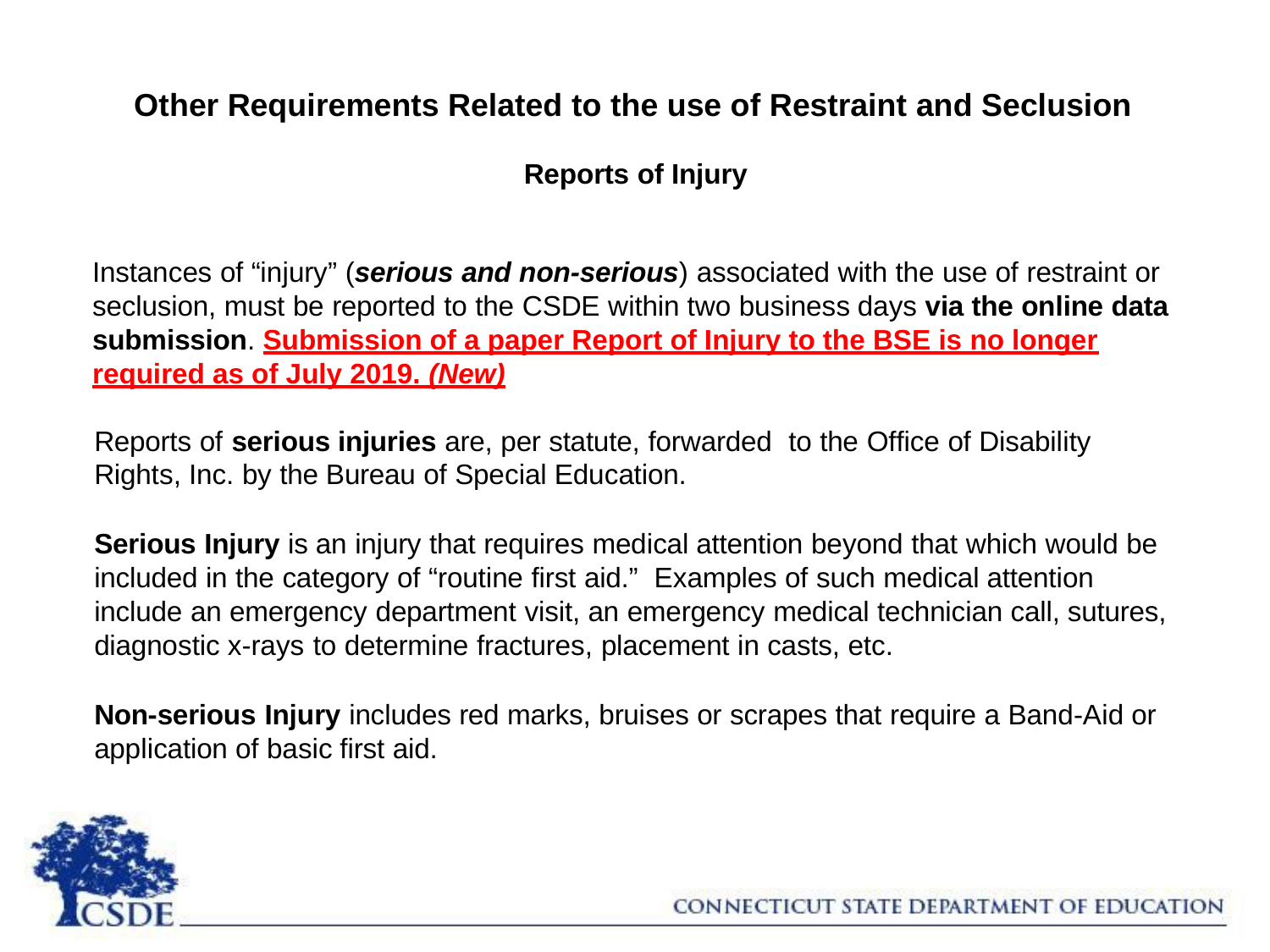

# Other Requirements Related to the use of Restraint and Seclusion
Reports of Injury

Instances of “injury” (serious and non-serious) associated with the use of restraint or seclusion, must be reported to the CSDE within two business days via the online data submission. Submission of a paper Report of Injury to the BSE is no longer required as of July 2019. (New)

Reports of serious injuries are, per statute, forwarded  to the Office of Disability Rights, Inc. by the Bureau of Special Education.

Serious Injury is an injury that requires medical attention beyond that which would be included in the category of “routine first aid.”  Examples of such medical attention include an emergency department visit, an emergency medical technician call, sutures, diagnostic x-rays to determine fractures, placement in casts, etc.

Non-serious Injury includes red marks, bruises or scrapes that require a Band-Aid or application of basic first aid.